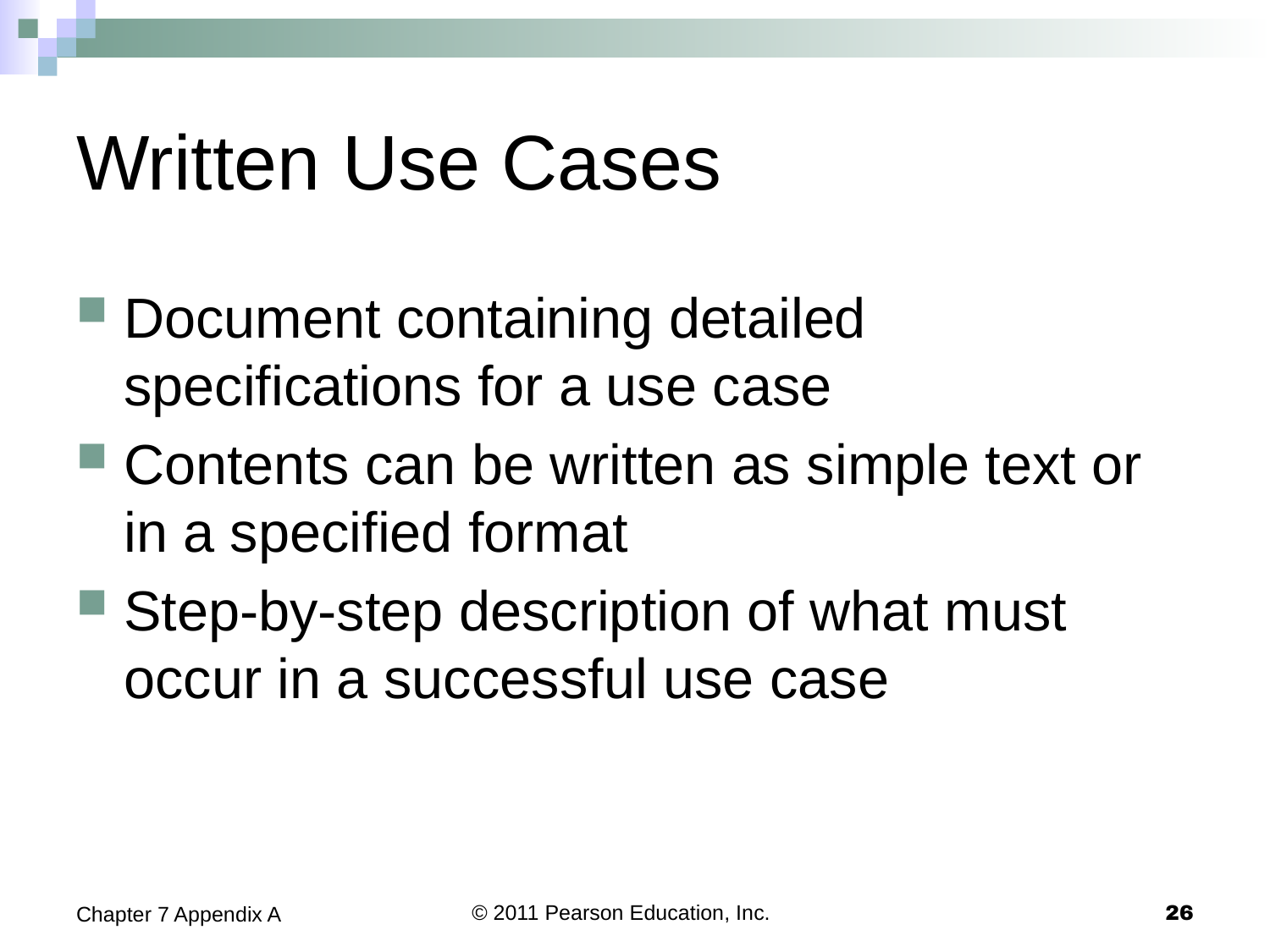

# Written Use Cases
Document containing detailed specifications for a use case
Contents can be written as simple text or in a specified format
Step-by-step description of what must occur in a successful use case

Chapter 7 Appendix A
© 2011 Pearson Education, Inc.
26